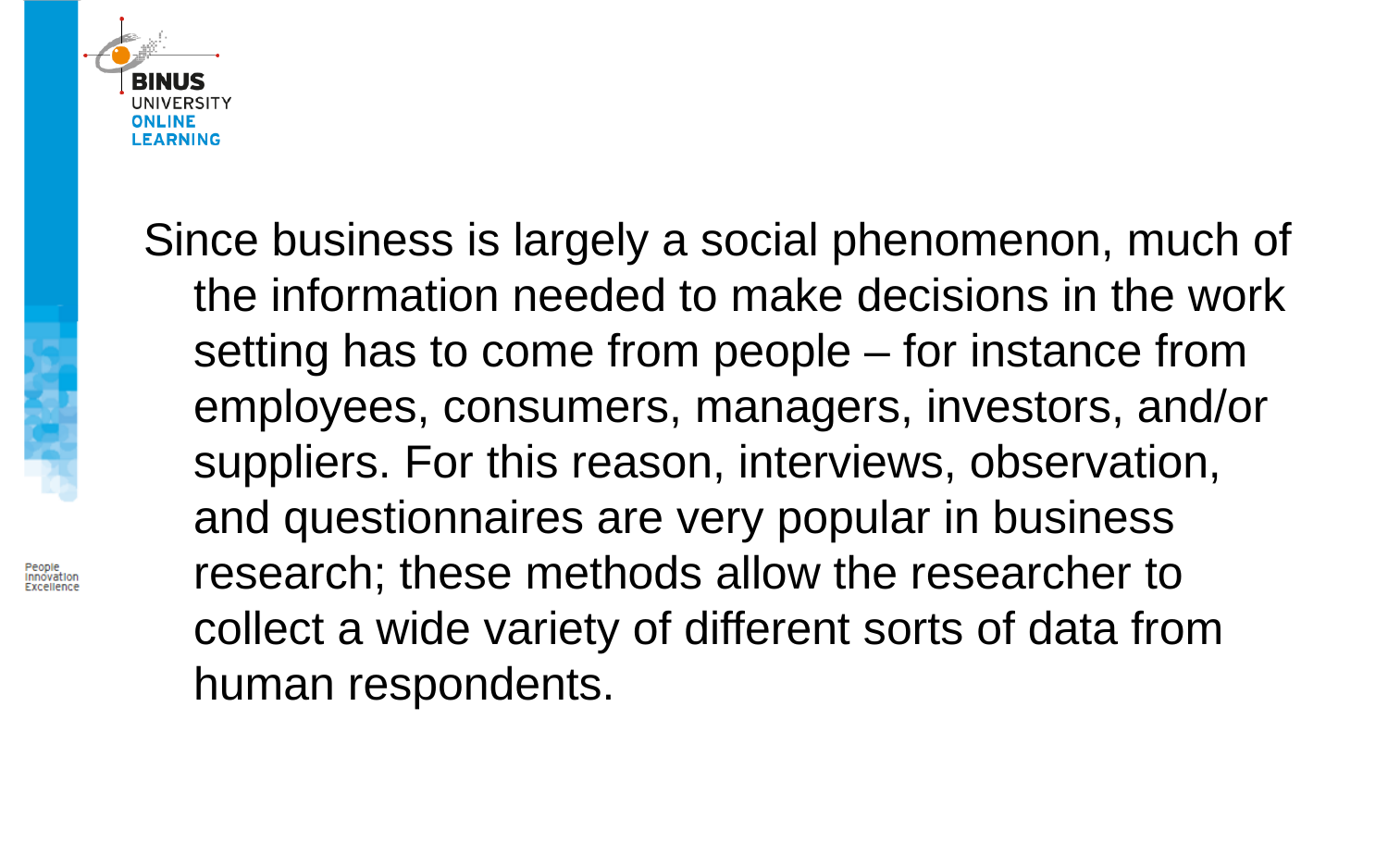

Since business is largely a social phenomenon, much of the information needed to make decisions in the work setting has to come from people – for instance from employees, consumers, managers, investors, and/or suppliers. For this reason, interviews, observation, and questionnaires are very popular in business research; these methods allow the researcher to collect a wide variety of different sorts of data from human respondents.